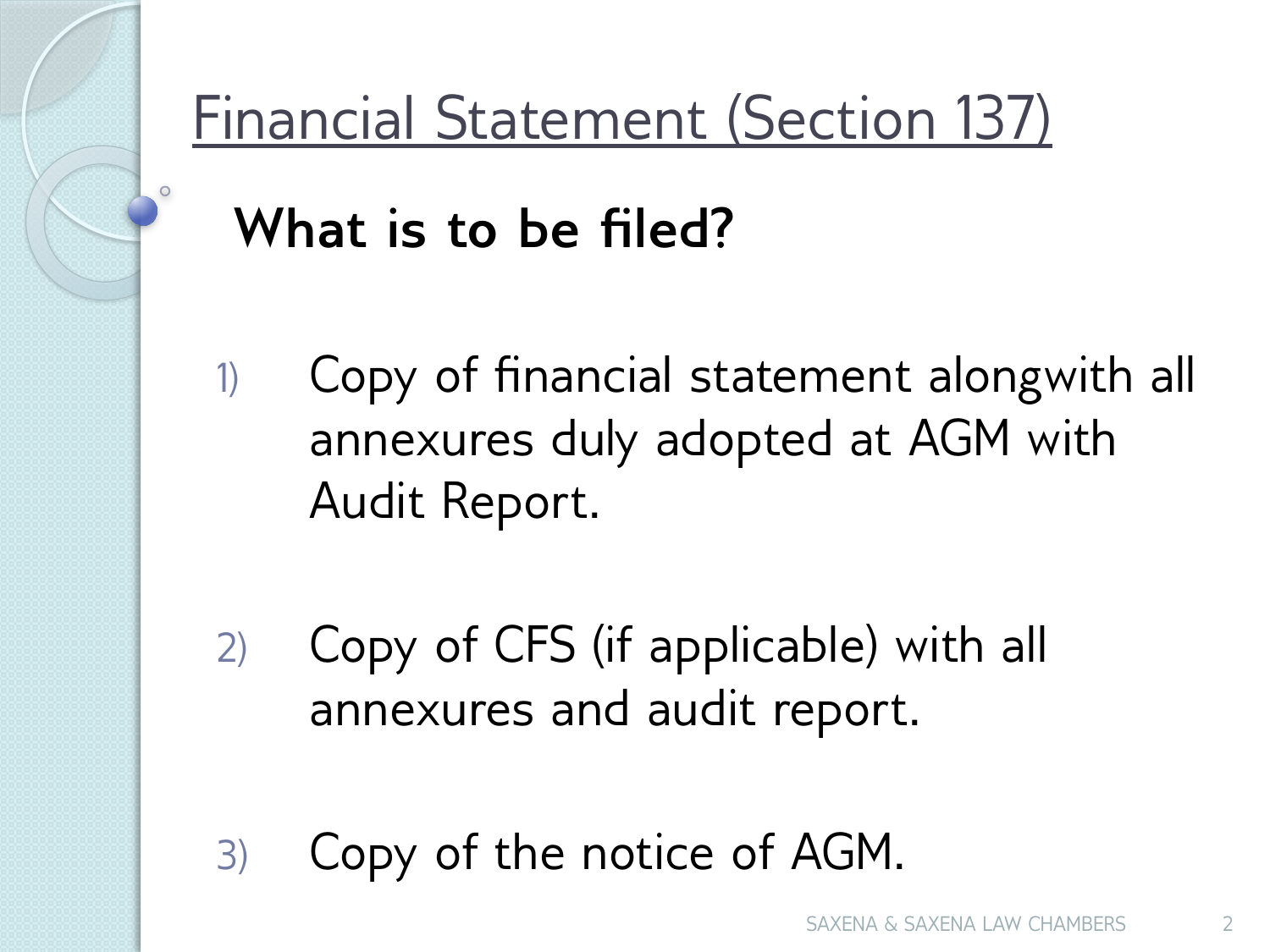

# Financial Statement (Section 137)
 What is to be filed?

Copy of financial statement alongwith all annexures duly adopted at AGM with Audit Report.

Copy of CFS (if applicable) with all annexures and audit report.

Copy of the notice of AGM.
SAXENA & SAXENA LAW CHAMBERS
2